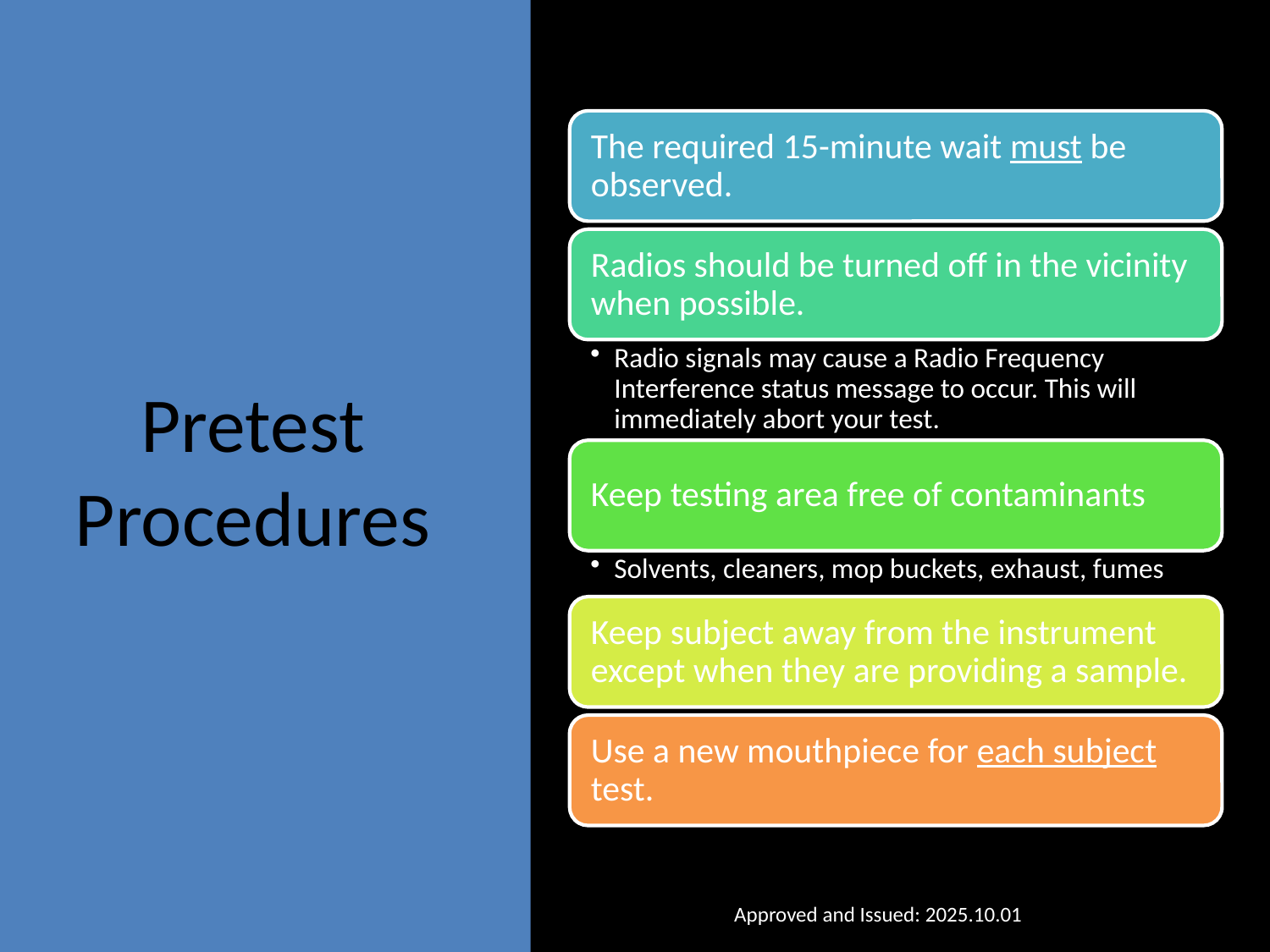

# Pretest Procedures
The required 15-minute wait must be observed.
Radios should be turned off in the vicinity when possible.
Radio signals may cause a Radio Frequency Interference status message to occur. This will immediately abort your test.
Keep testing area free of contaminants
Solvents, cleaners, mop buckets, exhaust, fumes
Keep subject away from the instrument except when they are providing a sample.
Use a new mouthpiece for each subject test.
Approved and Issued: 2025.10.01